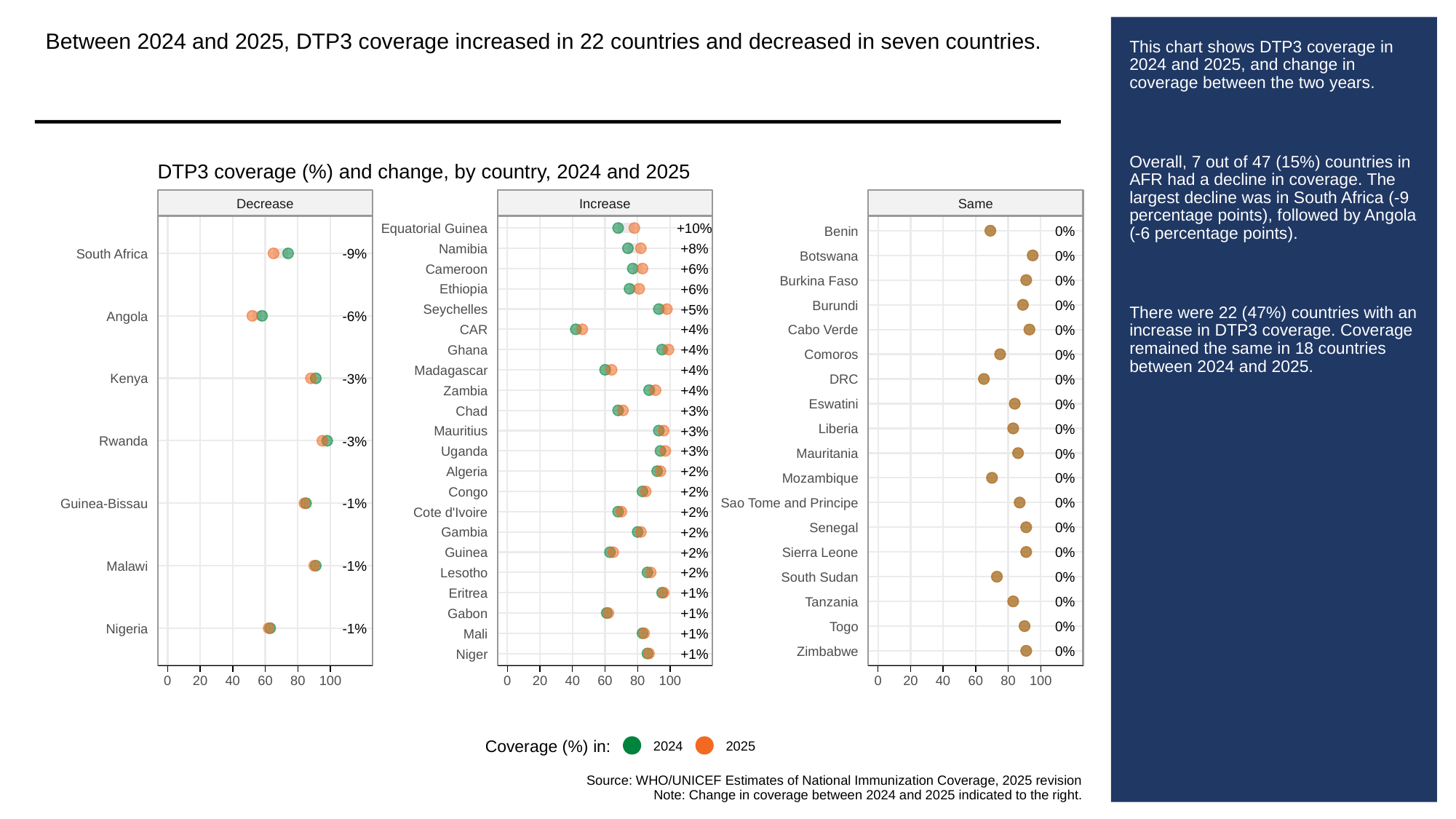

Between 2024 and 2025, DTP3 coverage increased in 22 countries and decreased in seven countries.
# This chart shows DTP3 coverage in 2024 and 2025, and change in coverage between the two years.

Overall, 7 out of 47 (15%) countries in AFR had a decline in coverage. The largest decline was in South Africa (-9 percentage points), followed by Angola (-6 percentage points).

There were 22 (47%) countries with an increase in DTP3 coverage. Coverage remained the same in 18 countries between 2024 and 2025.

DTP3 coverage (%) and change, by country, 2024 and 2025

Decrease
Increase
Same

+10%
Equatorial Guinea

0%
Benin

+8%
Namibia

-9%
South Africa

0%
Botswana

+6%
Cameroon

0%
Burkina Faso

+6%
Ethiopia

0%
Burundi

+5%
Seychelles

-6%
Angola

+4%
CAR
0%
Cabo Verde

+4%
Ghana

0%
Comoros

+4%
Madagascar

-3%
Kenya

0%
DRC

+4%
Zambia

0%
Eswatini

+3%
Chad

0%
Liberia

+3%
Mauritius

-3%
Rwanda

+3%
Uganda

0%
Mauritania

+2%
Algeria

0%
Mozambique

+2%
Congo

0%
Sao Tome and Principe

-1%
Guinea-Bissau

+2%
Cote d'Ivoire

0%
Senegal

+2%
Gambia

0%
Sierra Leone
+2%
Guinea

-1%
Malawi

+2%
Lesotho

0%
South Sudan

+1%
Eritrea

0%
Tanzania

+1%
Gabon

0%
Togo

-1%
Nigeria

+1%
Mali

0%
Zimbabwe

+1%
Niger

0
20
40
60
80
100
0
20
40
60
80
100
0
20
40
60
80
100

Coverage (%) in:
2024
2025
Source: WHO/UNICEF Estimates of National Immunization Coverage, 2025 revision
Note: Change in coverage between 2024 and 2025 indicated to the right.